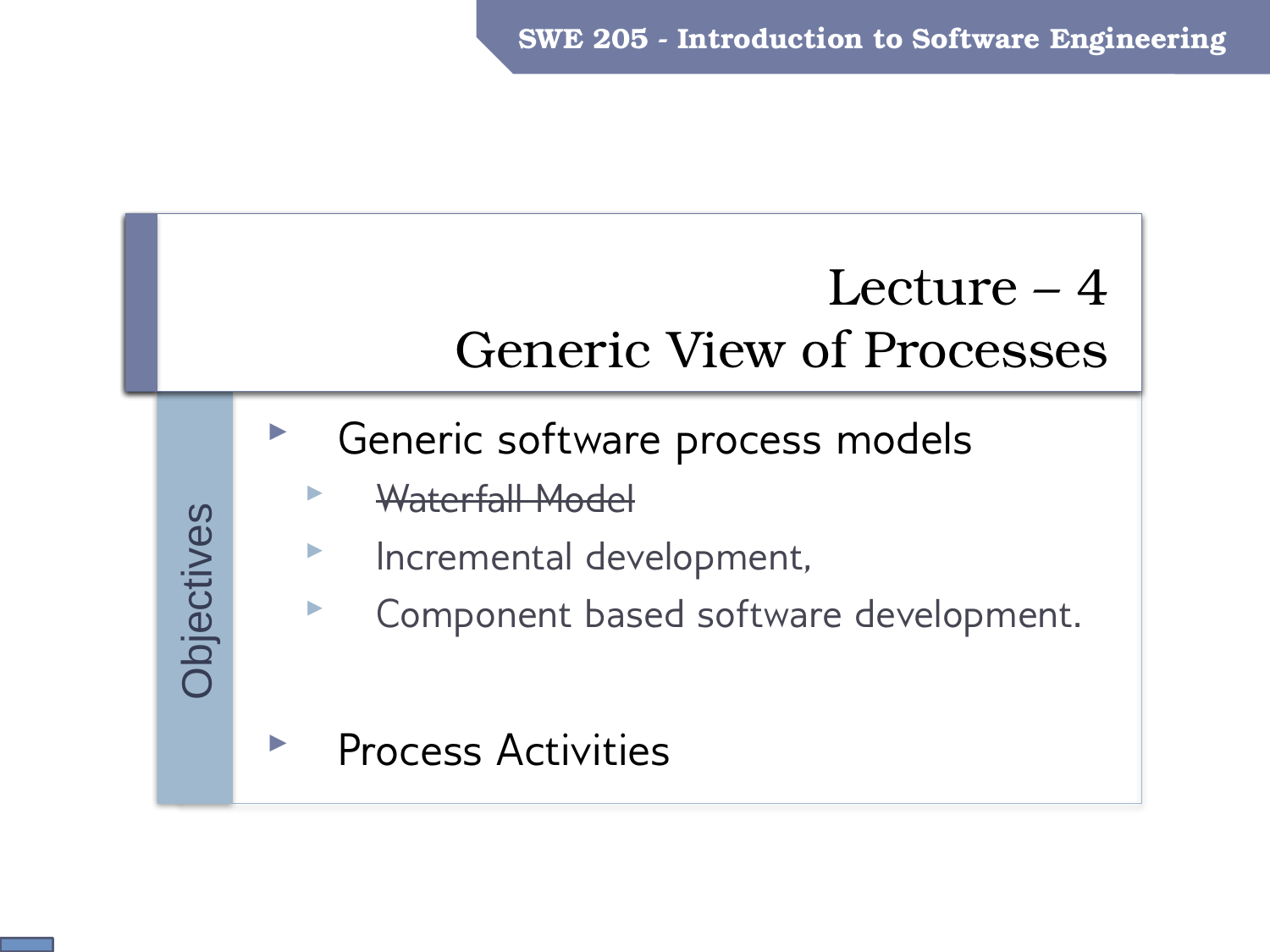

SWE 205 - Introduction to Software Engineering
# Lecture – 4 Generic View of Processes
Generic software process models
Waterfall Model
Incremental development,
Component based software development.

Process Activities